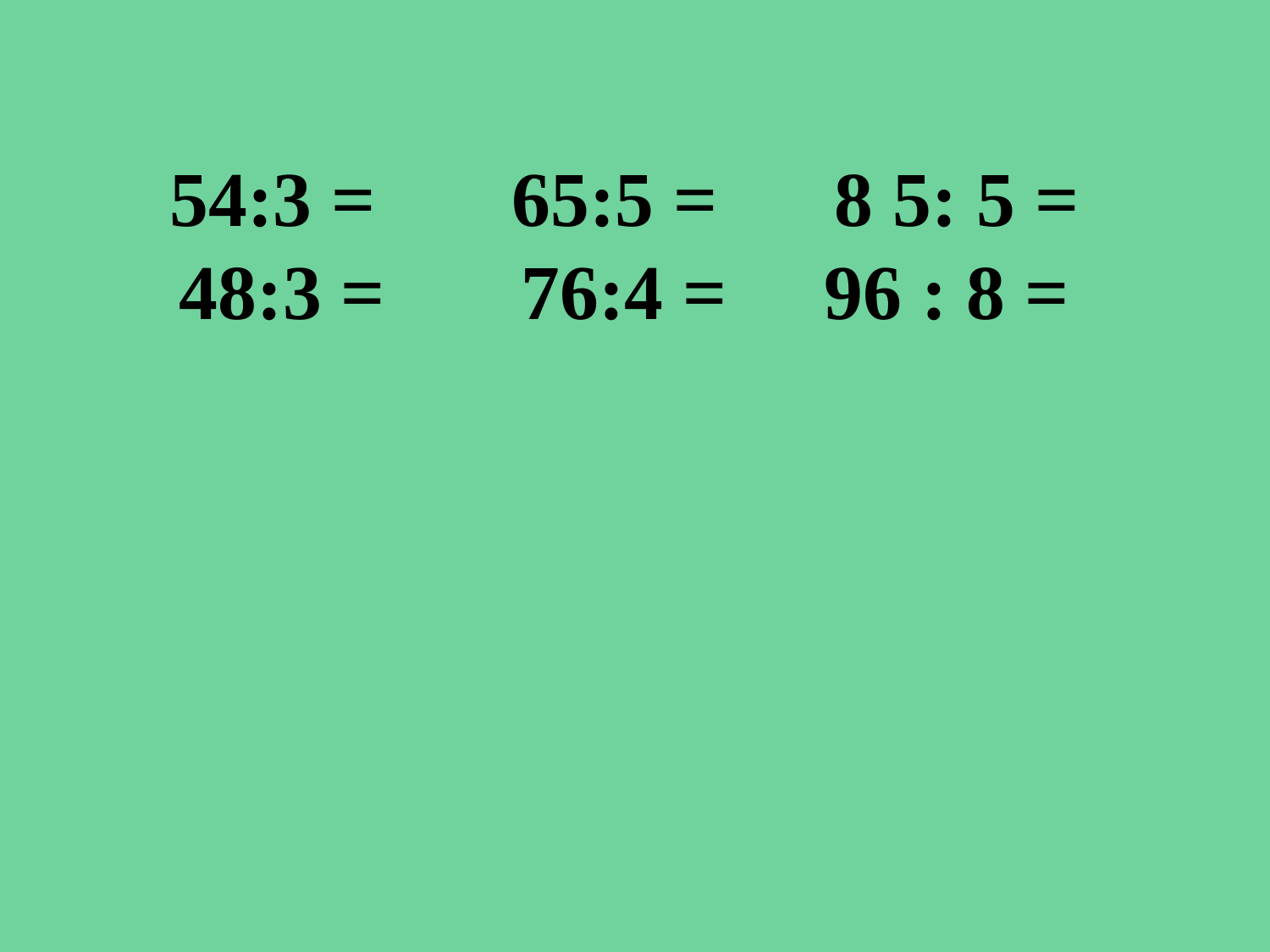

# 54:3 =       65:5 =      8 5: 5 = 48:3 =       76:4 =     96 : 8 =